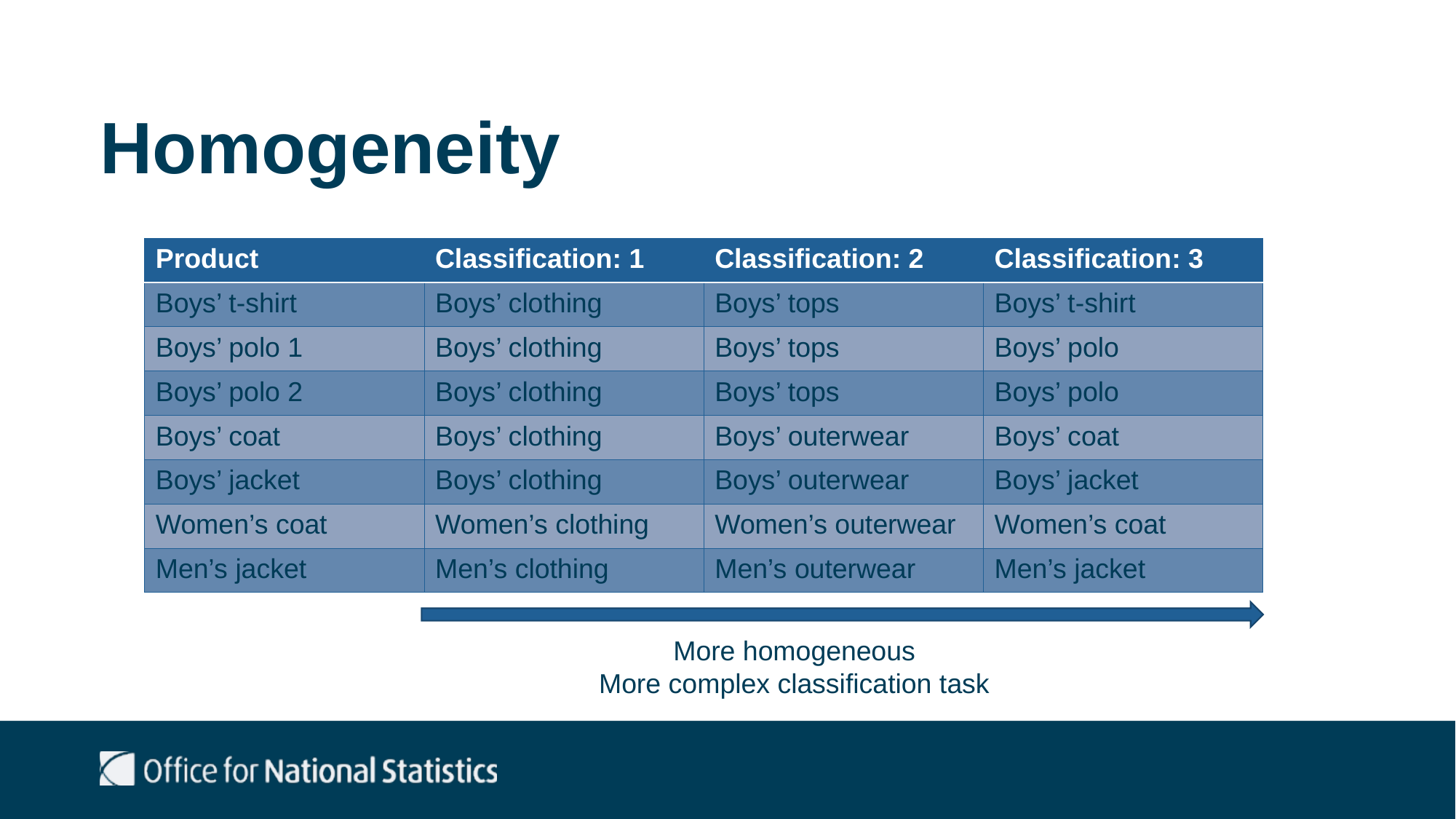

# Homogeneity
| Product | Classification: 1 | Classification: 2 | Classification: 3 |
| --- | --- | --- | --- |
| Boys’ t-shirt | Boys’ clothing | Boys’ tops | Boys’ t-shirt |
| Boys’ polo 1 | Boys’ clothing | Boys’ tops | Boys’ polo |
| Boys’ polo 2 | Boys’ clothing | Boys’ tops | Boys’ polo |
| Boys’ coat | Boys’ clothing | Boys’ outerwear | Boys’ coat |
| Boys’ jacket | Boys’ clothing | Boys’ outerwear | Boys’ jacket |
| Women’s coat | Women’s clothing | Women’s outerwear | Women’s coat |
| Men’s jacket | Men’s clothing | Men’s outerwear | Men’s jacket |

More homogeneous
More complex classification task